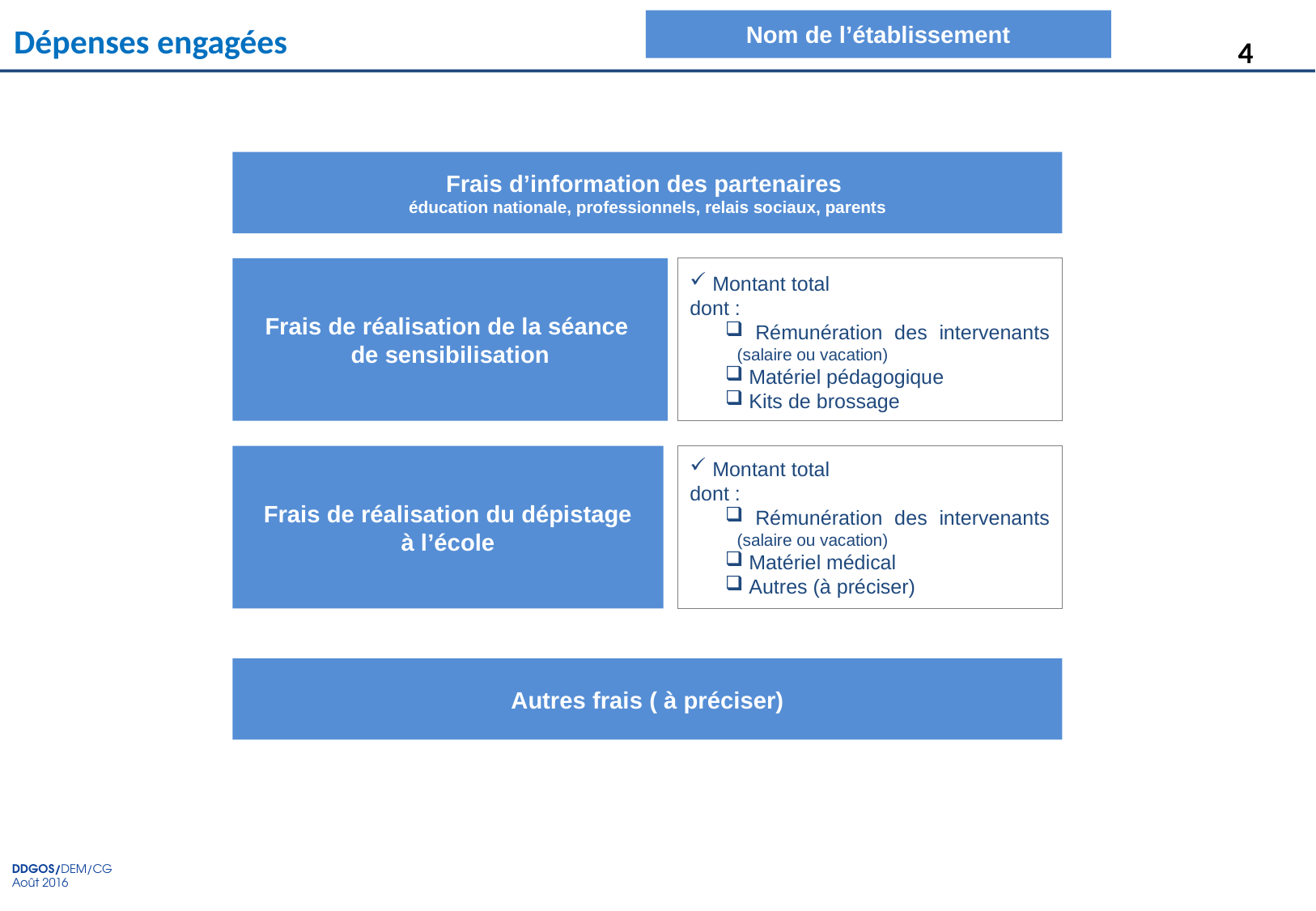

# Dépenses engagées

4
Nom de l’établissement
Frais d’information des partenaires
éducation nationale, professionnels, relais sociaux, parents
Frais de réalisation de la séance
de sensibilisation

Montant total
dont :
 Rémunération des intervenants (salaire ou vacation)
 Matériel pédagogique
 Kits de brossage

Frais de réalisation du dépistage
à l’école
Montant total
dont :
 Rémunération des intervenants (salaire ou vacation)
 Matériel médical
 Autres (à préciser)
Autres frais ( à préciser)